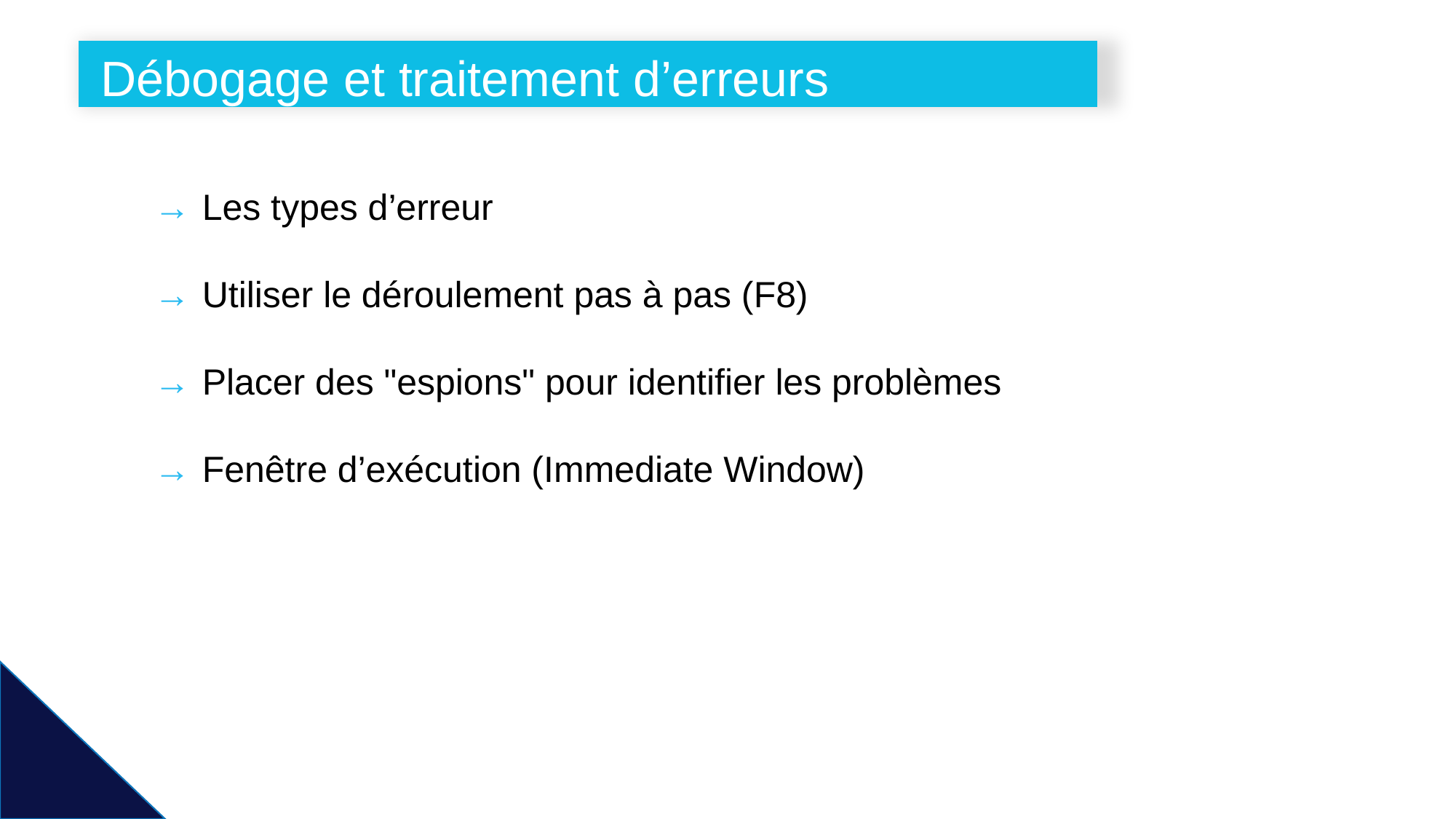

# Débogage et traitement d’erreurs
→ Les types d’erreur
→ Utiliser le déroulement pas à pas (F8)
→ Placer des "espions" pour identifier les problèmes
→ Fenêtre d’exécution (Immediate Window)